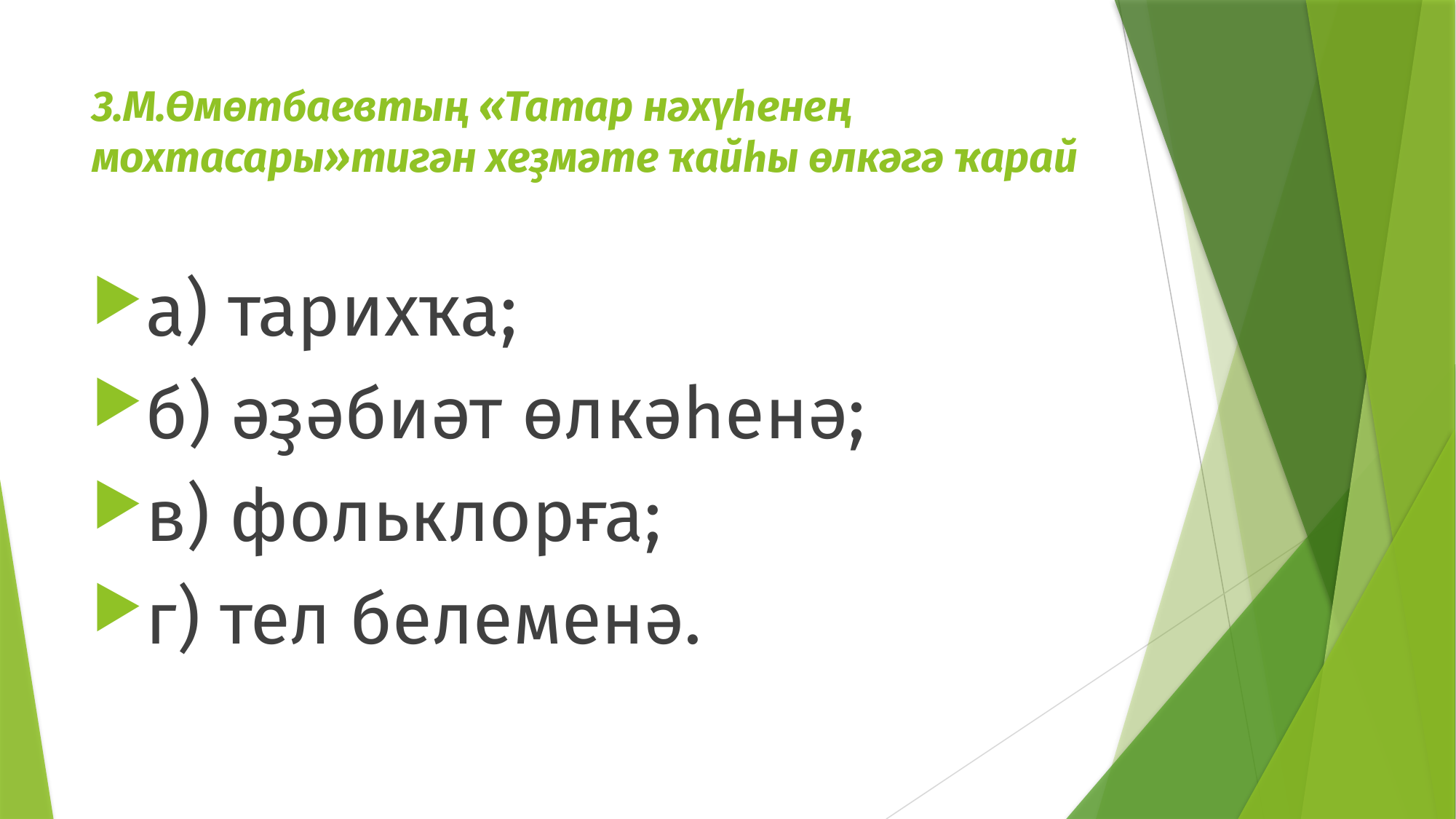

# 3.М.Өмөтбаевтың «Татар нәхүһенең мохтасары»тигән хеҙмәте ҡайһы өлкәгә ҡарай
а) тарихҡа;
б) әҙәбиәт өлкәһенә;
в) фольклорға;
г) тел белеменә.